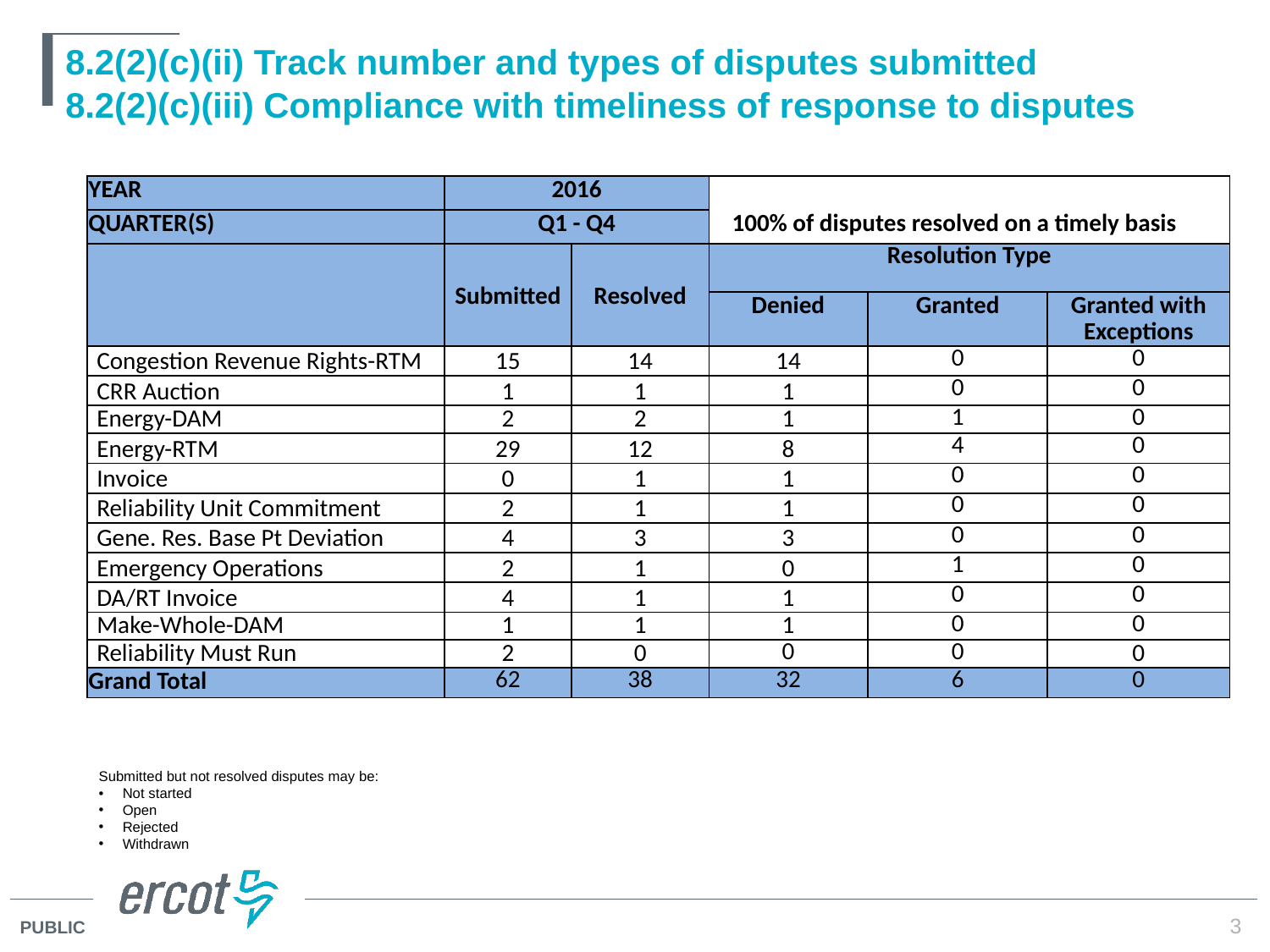

# 8.2(2)(c)(ii) Track number and types of disputes submitted 8.2(2)(c)(iii) Compliance with timeliness of response to disputes
| YEAR | 2016 |  |  |  |  |
| --- | --- | --- | --- | --- | --- |
| QUARTER(S) | Q1 - Q4 |  | 100% of disputes resolved on a timely basis |  |  |
|  | Submitted | Resolved | Resolution Type |  |  |
|  |  |  | Denied | Granted | Granted with Exceptions |
| Congestion Revenue Rights-RTM | 15 | 14 | 14 | 0 | 0 |
| CRR Auction | 1 | 1 | 1 | 0 | 0 |
| Energy-DAM | 2 | 2 | 1 | 1 | 0 |
| Energy-RTM | 29 | 12 | 8 | 4 | 0 |
| Invoice | 0 | 1 | 1 | 0 | 0 |
| Reliability Unit Commitment | 2 | 1 | 1 | 0 | 0 |
| Gene. Res. Base Pt Deviation | 4 | 3 | 3 | 0 | 0 |
| Emergency Operations | 2 | 1 | 0 | 1 | 0 |
| DA/RT Invoice | 4 | 1 | 1 | 0 | 0 |
| Make-Whole-DAM | 1 | 1 | 1 | 0 | 0 |
| Reliability Must Run | 2 | 0 | 0 | 0 | 0 |
| Grand Total | 62 | 38 | 32 | 6 | 0 |
Submitted but not resolved disputes may be:
Not started
Open
Rejected
Withdrawn
3